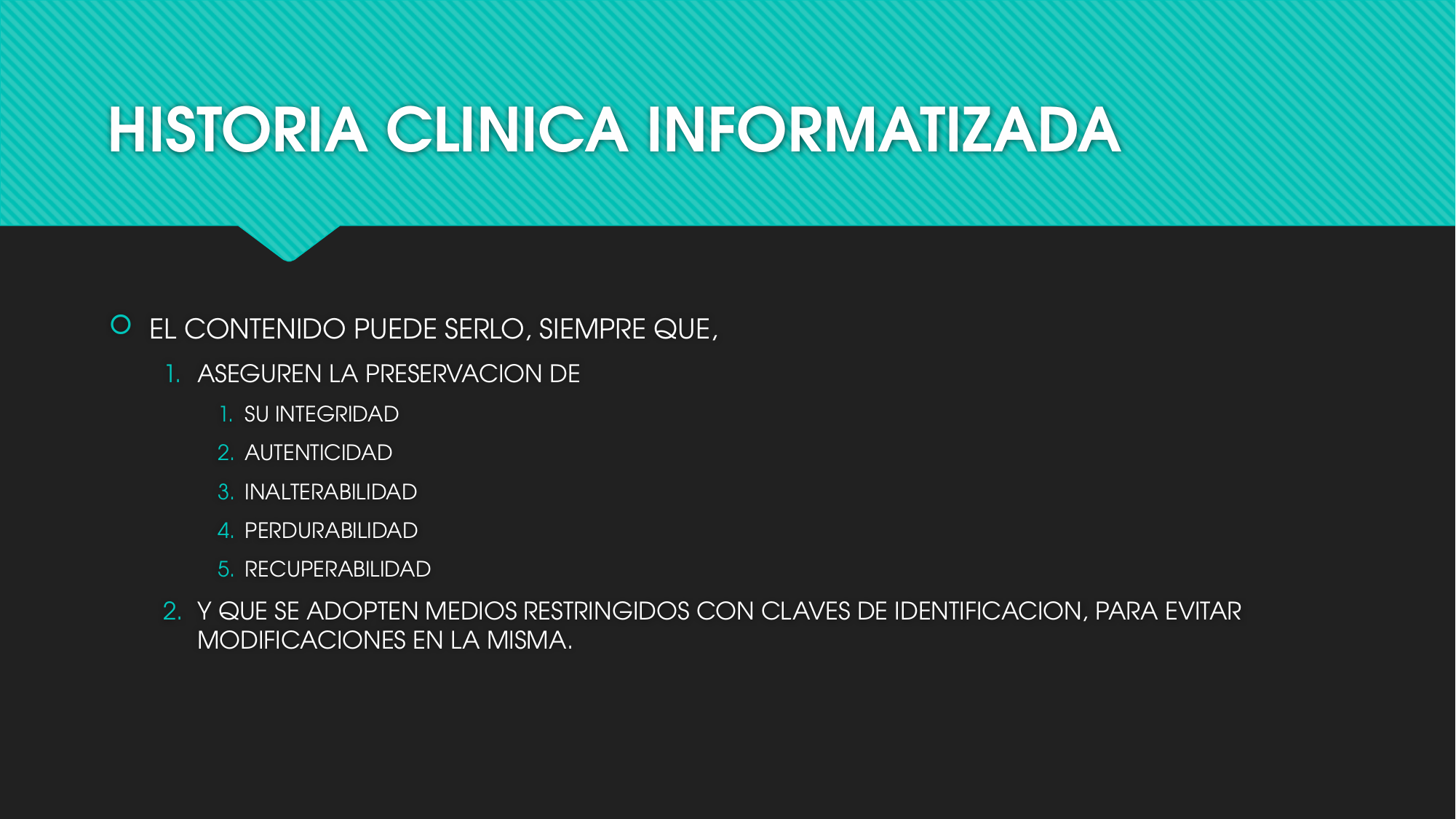

# HISTORIA CLINICA INFORMATIZADA
EL CONTENIDO PUEDE SERLO, SIEMPRE QUE,
ASEGUREN LA PRESERVACION DE
SU INTEGRIDAD
AUTENTICIDAD
INALTERABILIDAD
PERDURABILIDAD
RECUPERABILIDAD
Y QUE SE ADOPTEN MEDIOS RESTRINGIDOS CON CLAVES DE IDENTIFICACION, PARA EVITAR MODIFICACIONES EN LA MISMA.